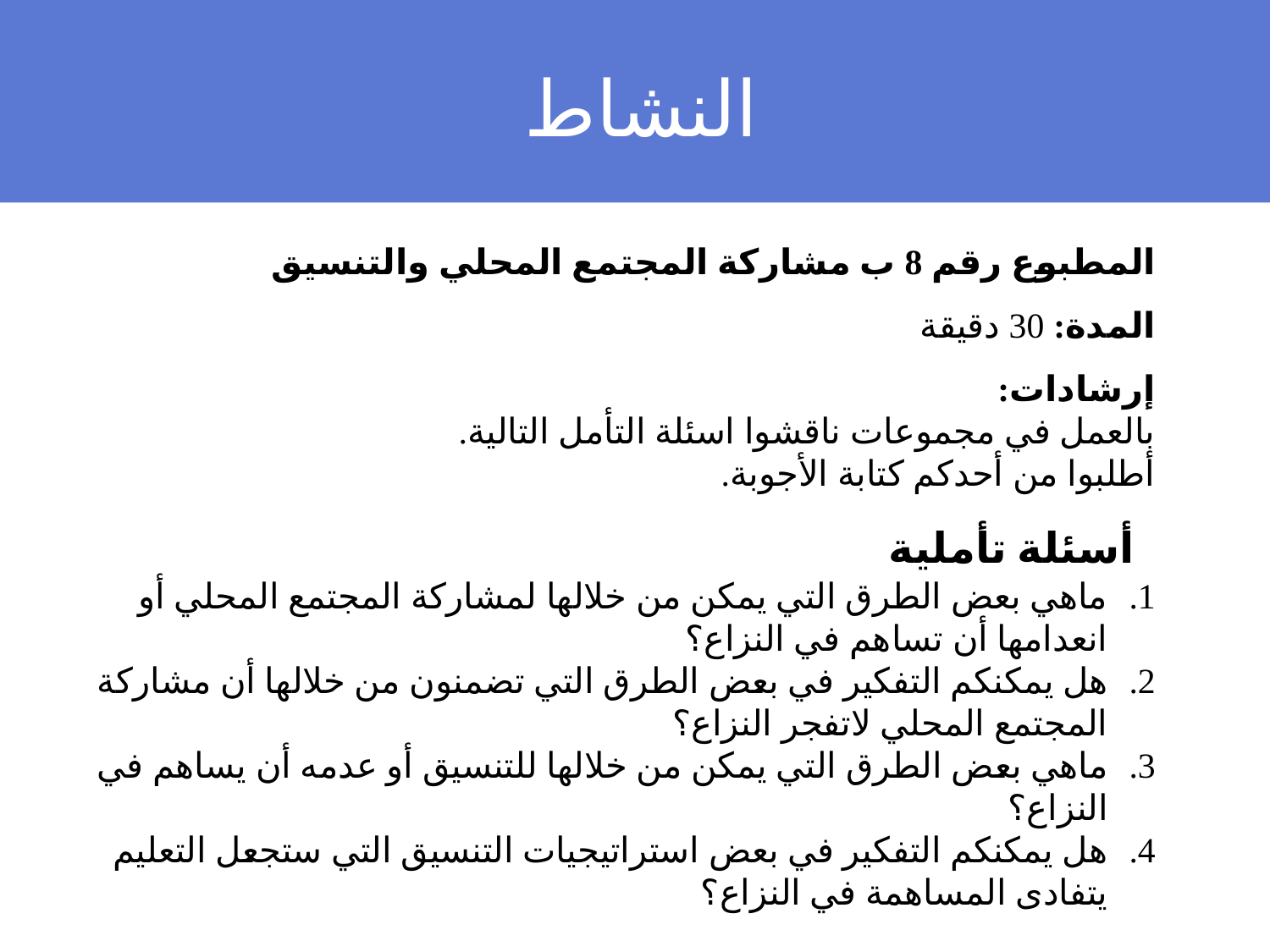

النشاط
المطبوع رقم 8 ب مشاركة المجتمع المحلي والتنسيق
المدة: 30 دقيقة
إرشادات:
بالعمل في مجموعات ناقشوا اسئلة التأمل التالية.
أطلبوا من أحدكم كتابة الأجوبة.
  أسئلة تأملية
ماهي بعض الطرق التي يمكن من خلالها لمشاركة المجتمع المحلي أو انعدامها أن تساهم في النزاع؟
هل يمكنكم التفكير في بعض الطرق التي تضمنون من خلالها أن مشاركة المجتمع المحلي لاتفجر النزاع؟
ماهي بعض الطرق التي يمكن من خلالها للتنسيق أو عدمه أن يساهم في النزاع؟
هل يمكنكم التفكير في بعض استراتيجيات التنسيق التي ستجعل التعليم يتفادى المساهمة في النزاع؟